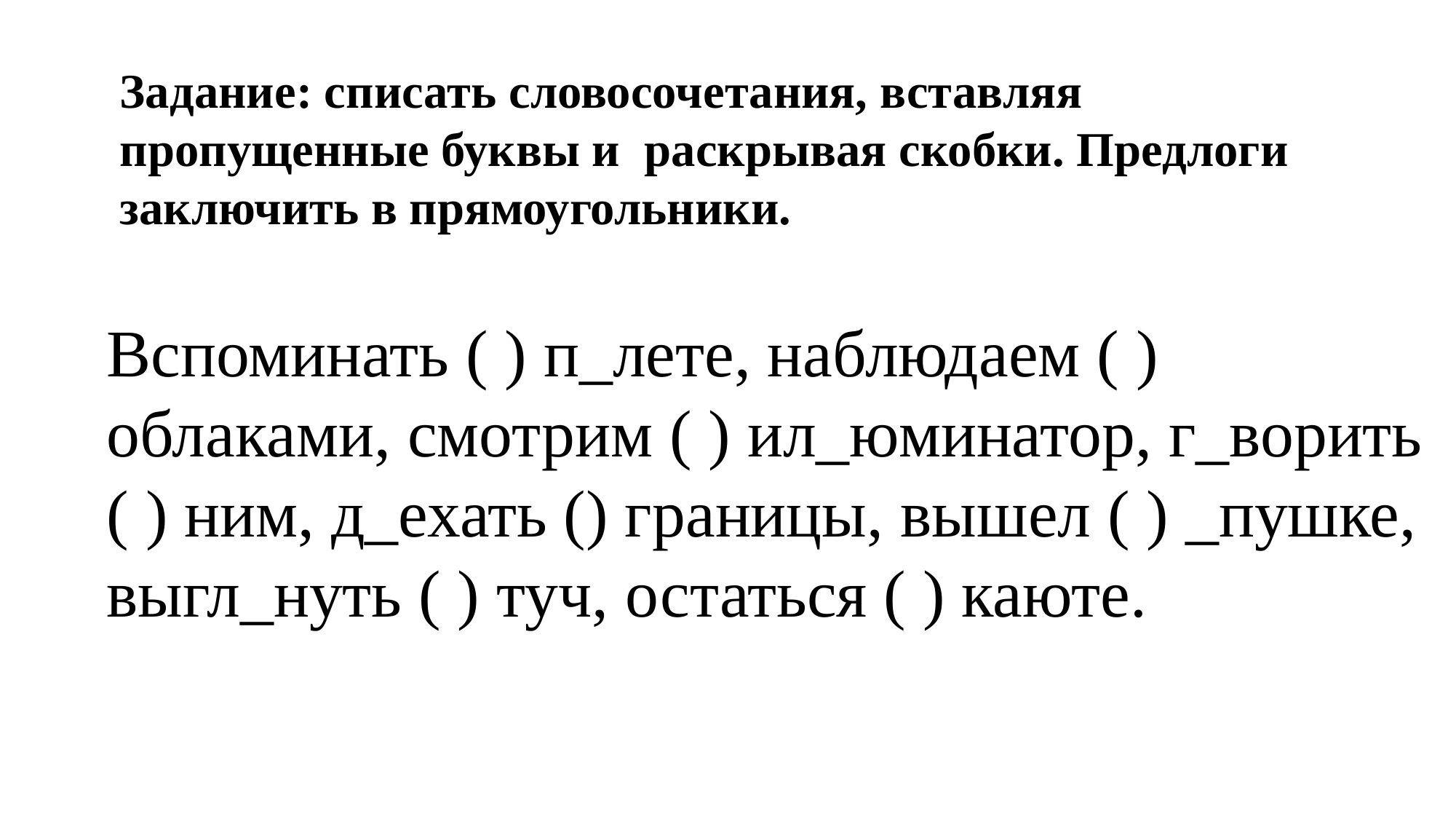

Задание: списать словосочетания, вставляя пропущенные буквы и  раскрывая скобки. Предлоги заключить в прямоугольники.
Вспоминать ( ) п_лете, наблюдаем ( ) облаками, смотрим ( ) ил_юминатор, г_ворить ( ) ним, д_ехать () границы, вышел ( ) _пушке, выгл_нуть ( ) туч, остаться ( ) каюте.